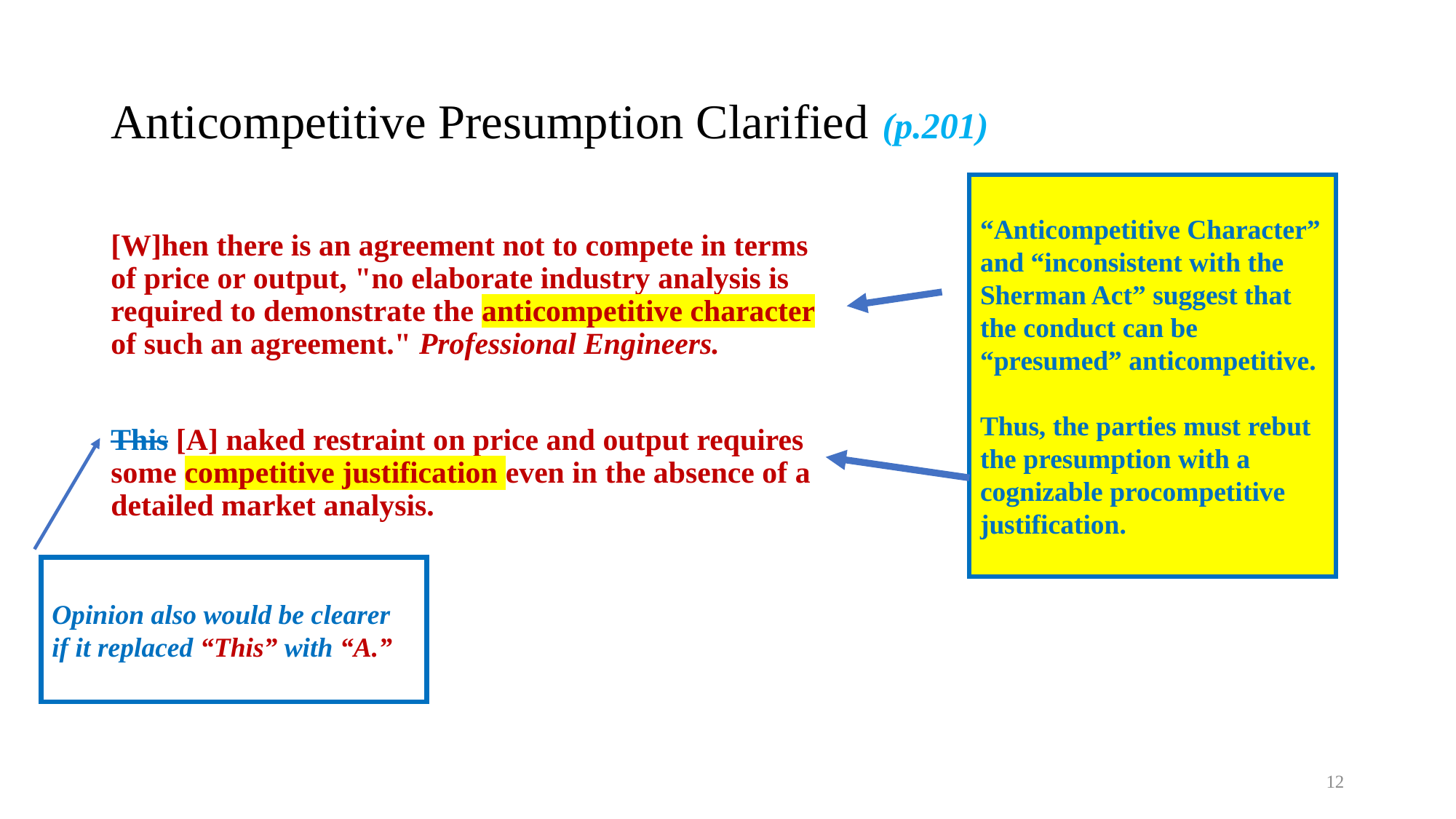

# Anticompetitive Presumption Clarified (p.201)
“Anticompetitive Character” and “inconsistent with the Sherman Act” suggest that the conduct can be “presumed” anticompetitive.

Thus, the parties must rebut the presumption with a cognizable procompetitive justification.
[W]hen there is an agreement not to compete in terms of price or output, "no elaborate industry analysis is required to demonstrate the anticompetitive character of such an agreement." Professional Engineers.

This [A] naked restraint on price and output requires some competitive justification even in the absence of a detailed market analysis.

Opinion also would be clearer
if it replaced “This” with “A.”
12